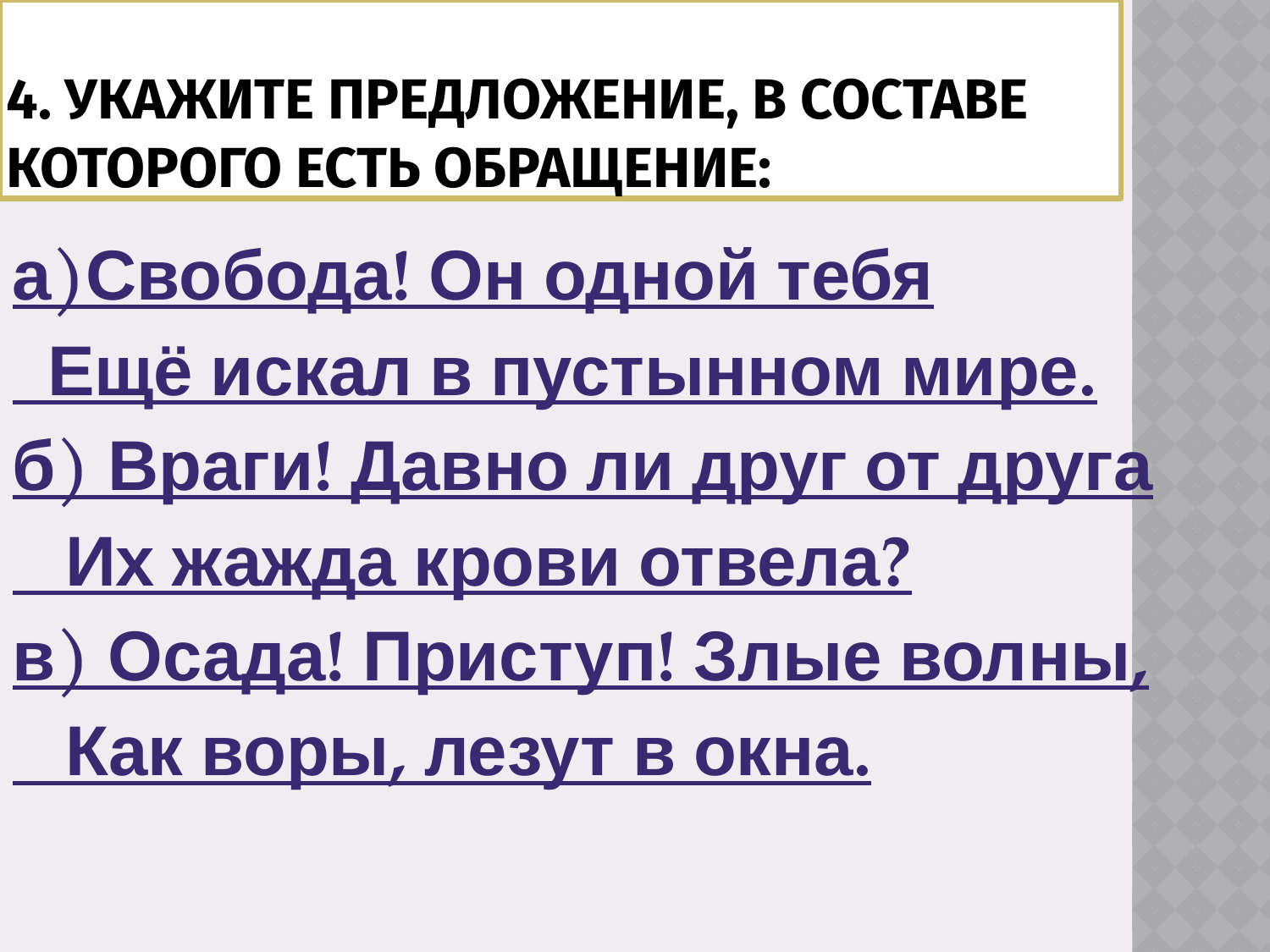

# 4. Укажите предложение, в составе которого есть обращение:
а)Свобода! Он одной тебя
  Ещё искал в пустынном мире.
б) Враги! Давно ли друг от друга
   Их жажда крови отвела?
в) Осада! Приступ! Злые волны,
   Как воры, лезут в окна.